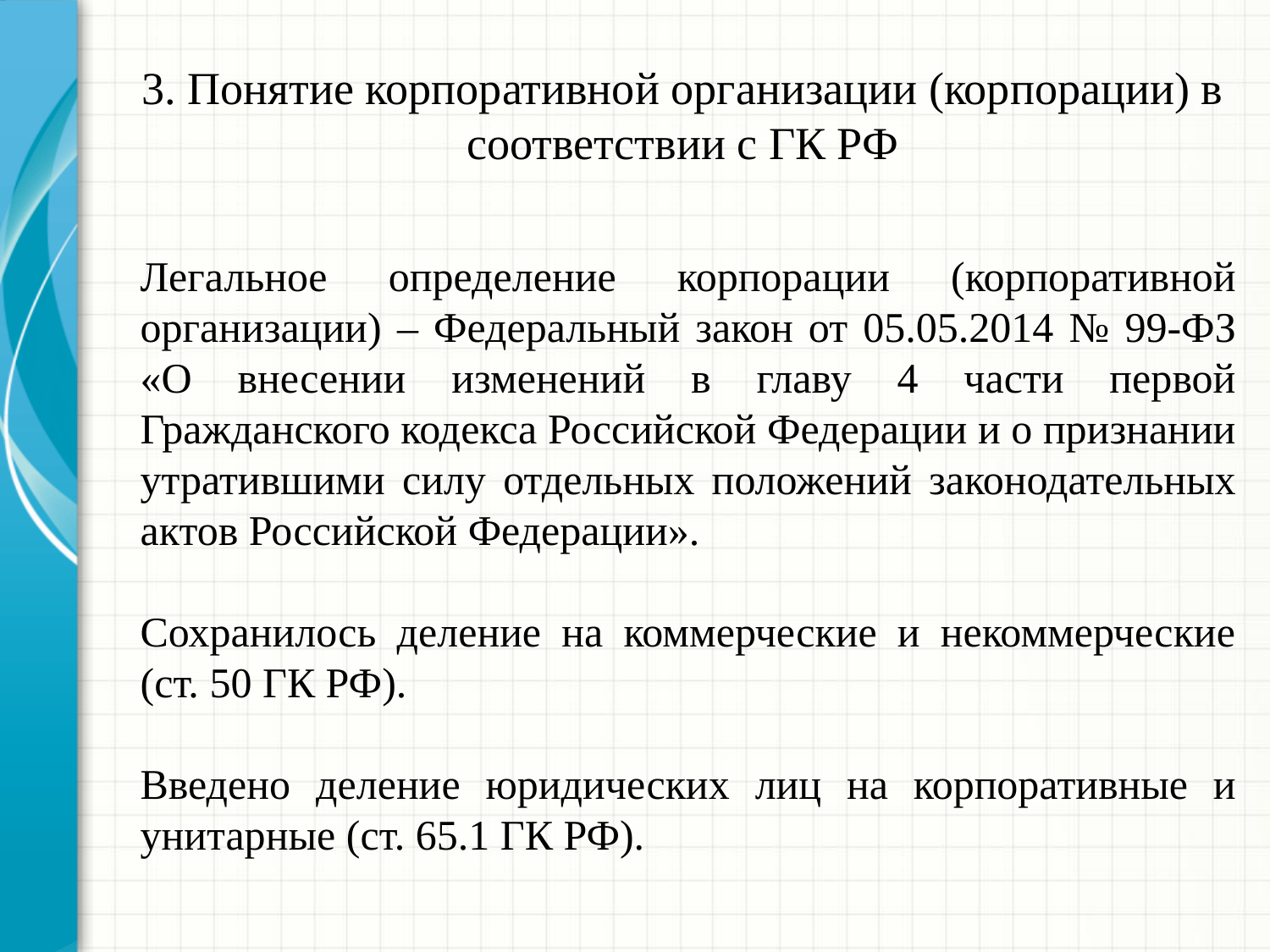

3. Понятие корпоративной организации (корпорации) в соответствии с ГК РФ
Легальное определение корпорации (корпоративной организации) – Федеральный закон от 05.05.2014 № 99-ФЗ «О внесении изменений в главу 4 части первой Гражданского кодекса Российской Федерации и о признании утратившими силу отдельных положений законодательных актов Российской Федерации».

Сохранилось деление на коммерческие и некоммерческие (ст. 50 ГК РФ).

Введено деление юридических лиц на корпоративные и унитарные (ст. 65.1 ГК РФ).